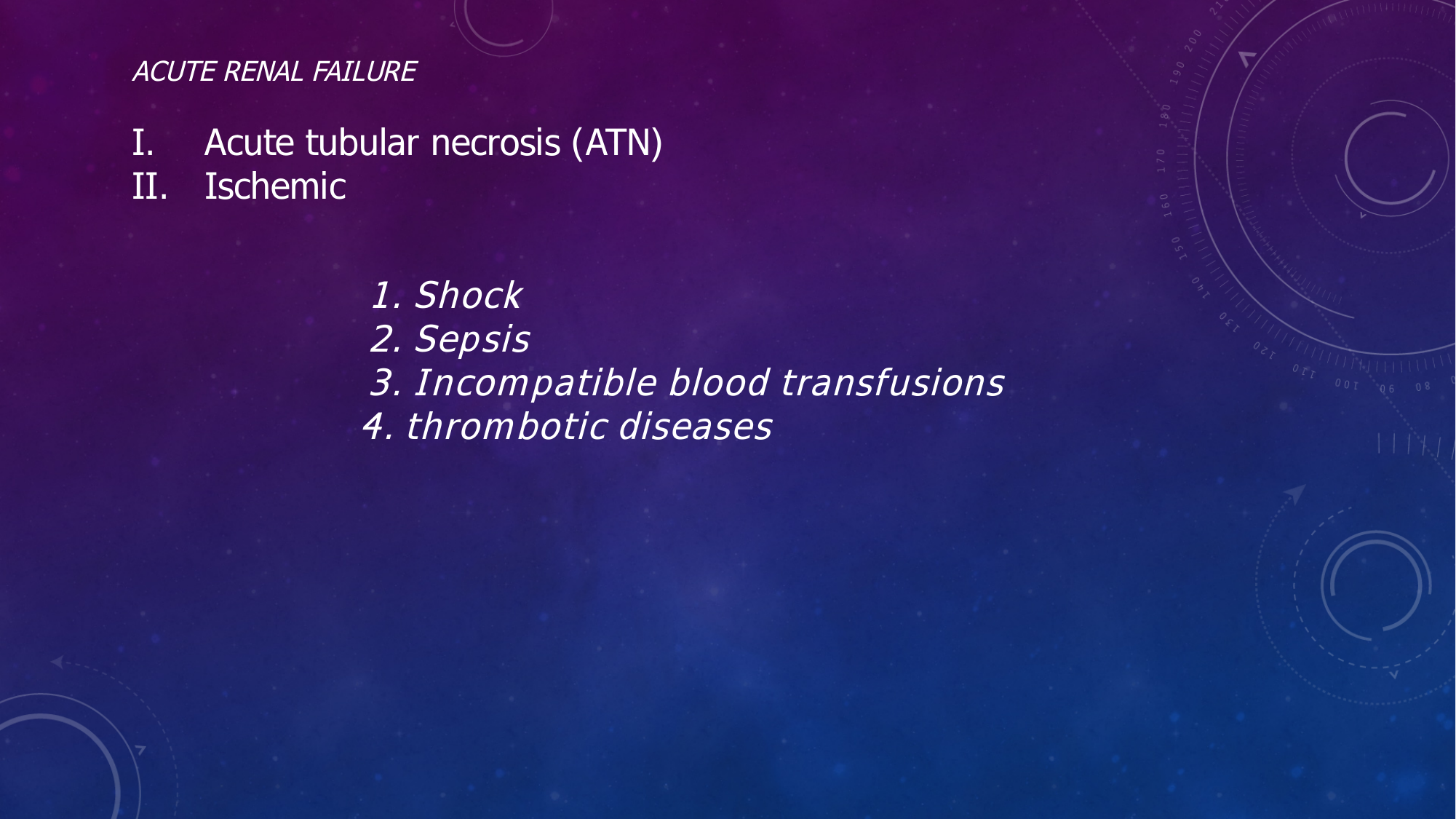

ACUTE RENAL FAILURE

Acute tubular necrosis (ATN)
Ischemic

	1. Shock
2. Sepsis
3. Incompatible blood transfusions
      4. thrombotic diseases